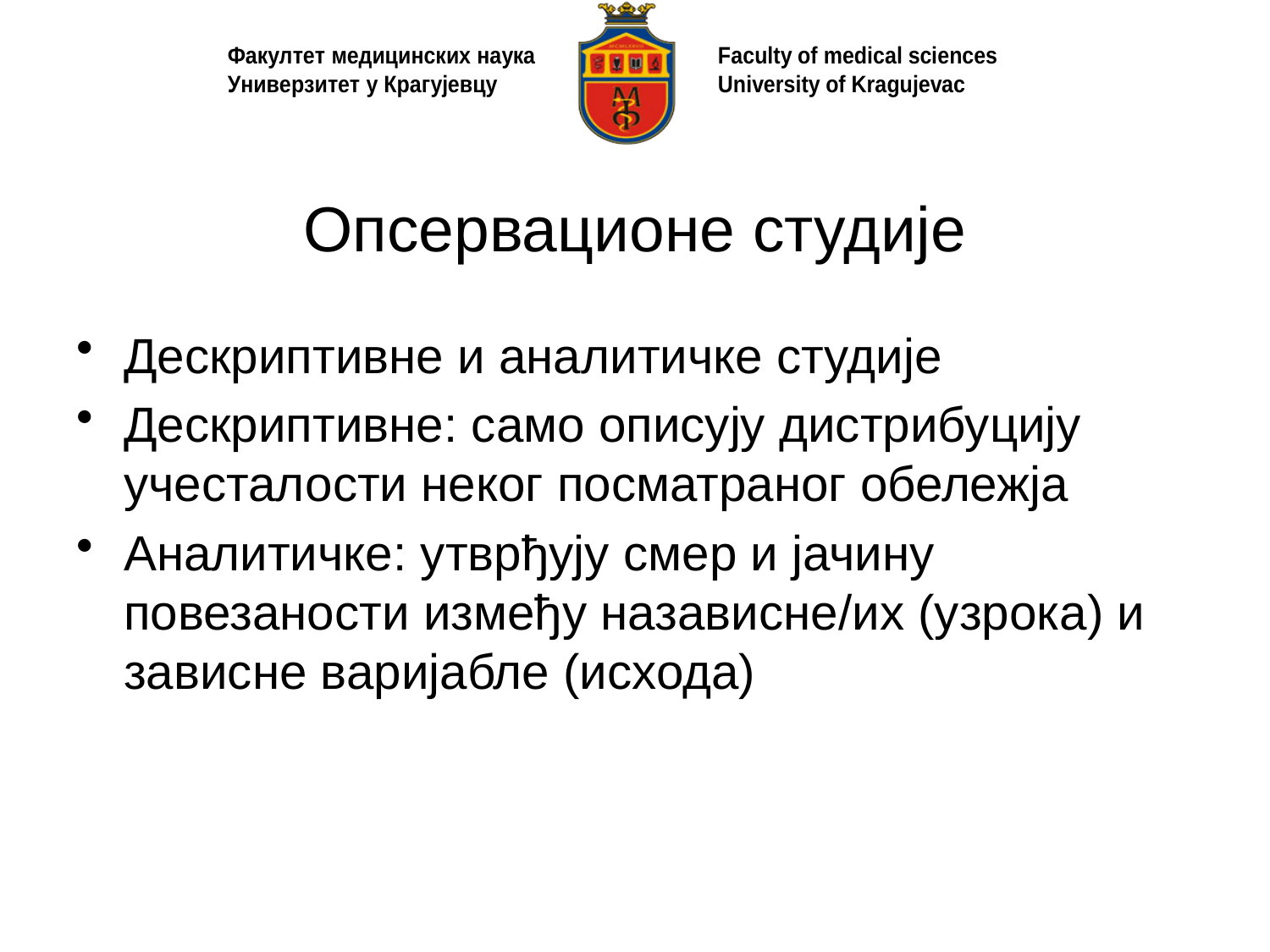

# Опсервационе студије
Дескриптивне и аналитичке студије
Дескриптивне: само описују дистрибуцију учесталости неког посматраног обележја
Аналитичке: утврђују смер и јачину повезаности између назависне/их (узрока) и зависне варијабле (исхода)